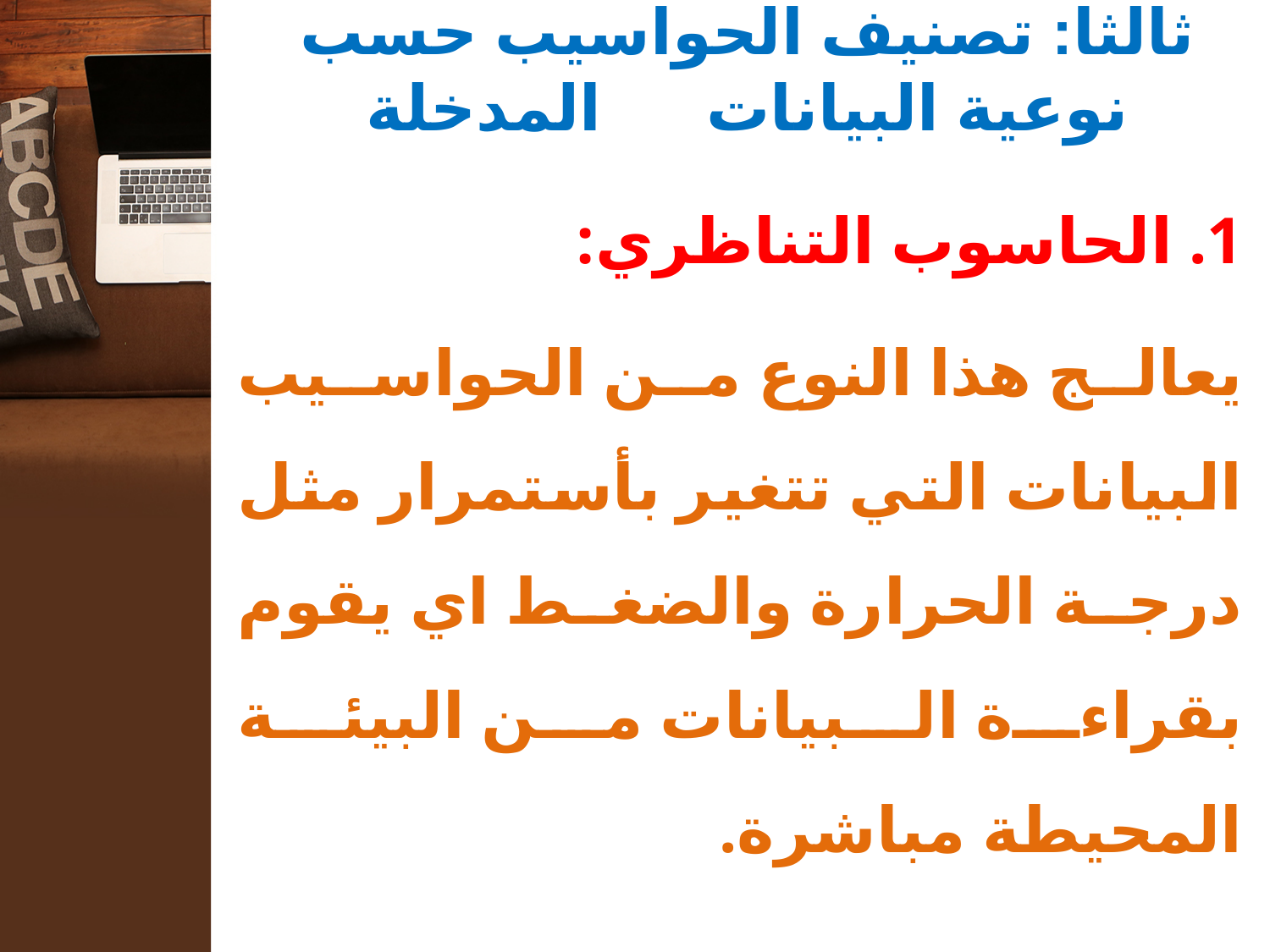

# ثالثا: تصنيف الحواسيب حسب نوعية البيانات      المدخلة
1. الحاسوب التناظري:
يعالج هذا النوع من الحواسيب البيانات التي تتغير بأستمرار مثل درجة الحرارة والضغط اي يقوم بقراءة البيانات من البيئة المحيطة مباشرة.